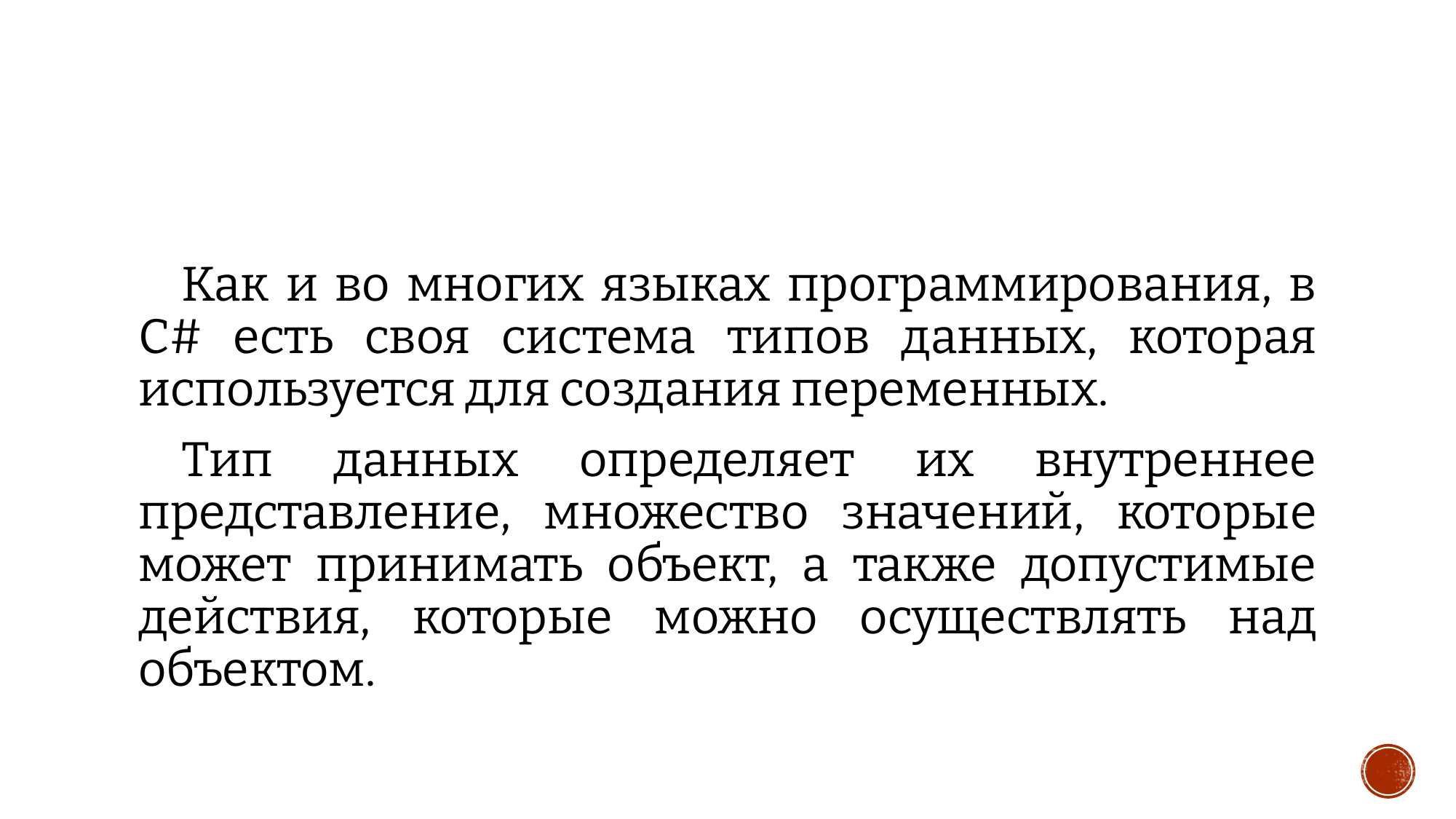

#
Как и во многих языках программирования, в C# есть своя система типов данных, которая используется для создания переменных.
Тип данных определяет их внутреннее представление, множество значений, которые может принимать объект, а также допустимые действия, которые можно осуществлять над объектом.